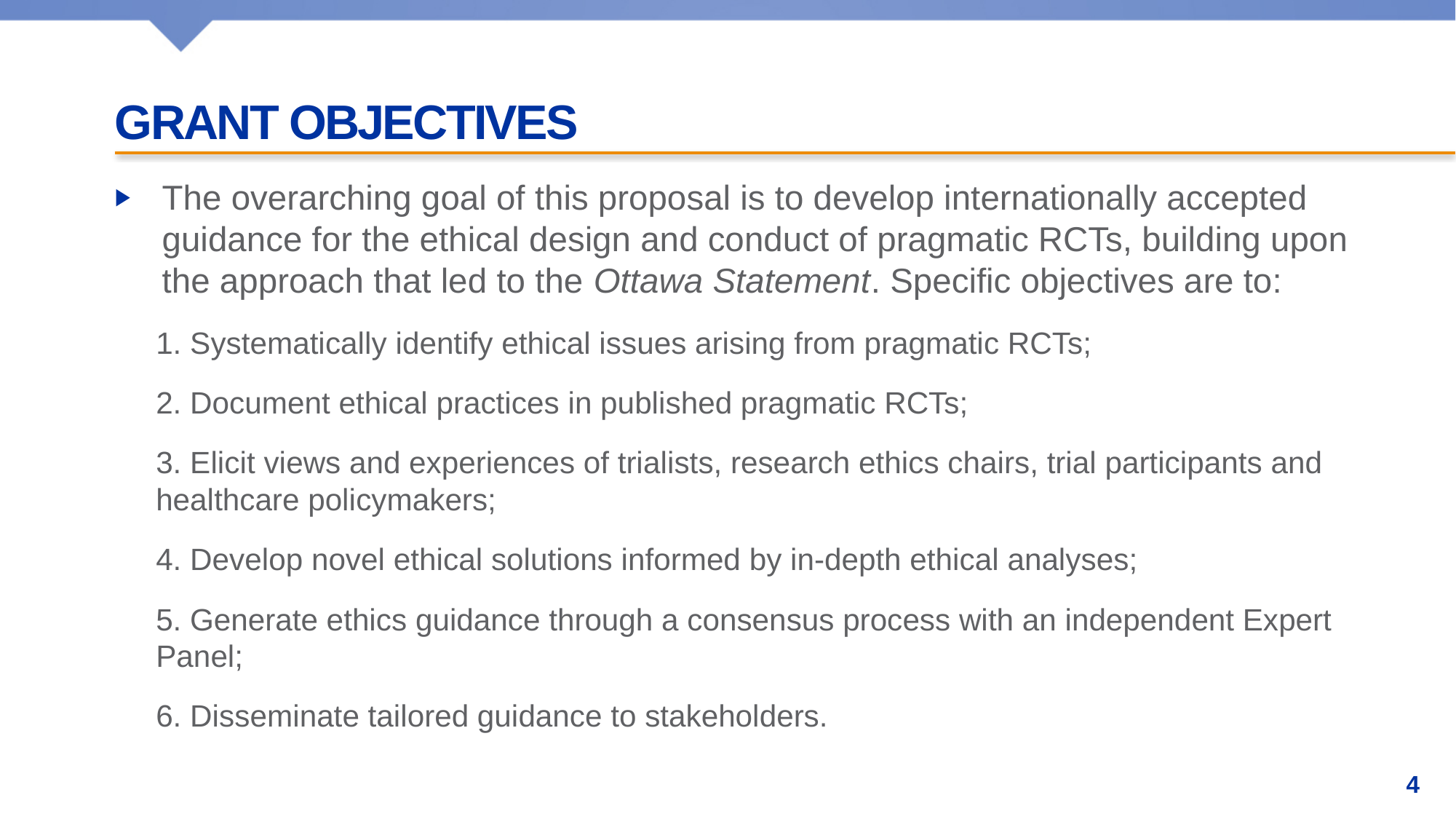

# Grant Objectives
The overarching goal of this proposal is to develop internationally accepted guidance for the ethical design and conduct of pragmatic RCTs, building upon the approach that led to the Ottawa Statement. Specific objectives are to:
1. Systematically identify ethical issues arising from pragmatic RCTs;
2. Document ethical practices in published pragmatic RCTs;
3. Elicit views and experiences of trialists, research ethics chairs, trial participants and healthcare policymakers;
4. Develop novel ethical solutions informed by in-depth ethical analyses;
5. Generate ethics guidance through a consensus process with an independent Expert Panel;
6. Disseminate tailored guidance to stakeholders.

4